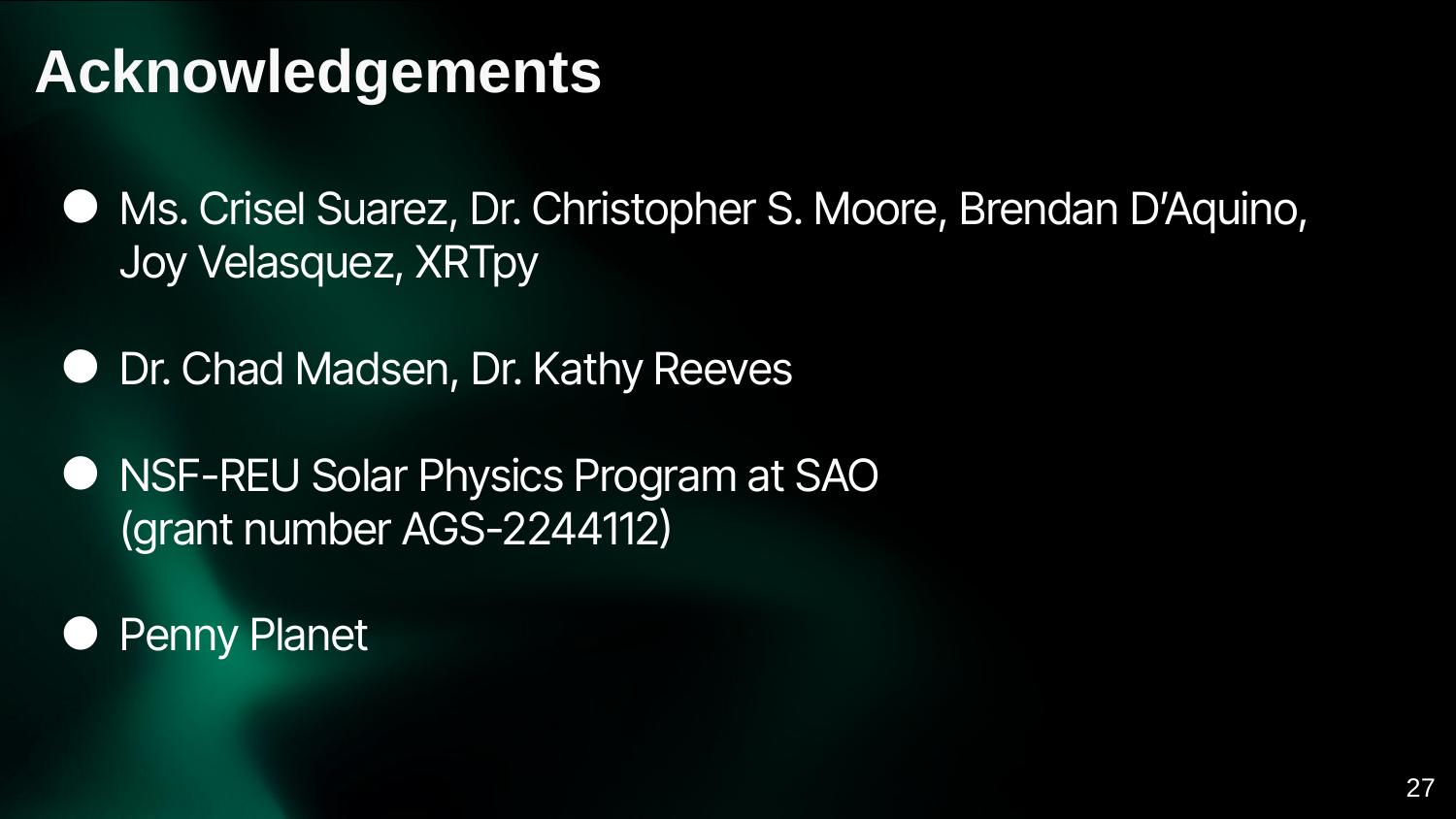

Acknowledgements
Ms. Crisel Suarez, Dr. Christopher S. Moore, Brendan D’Aquino,
Joy Velasquez, XRTpy

Dr. Chad Madsen, Dr. Kathy Reeves

NSF-REU Solar Physics Program at SAO
(grant number AGS-2244112)

Penny Planet

27